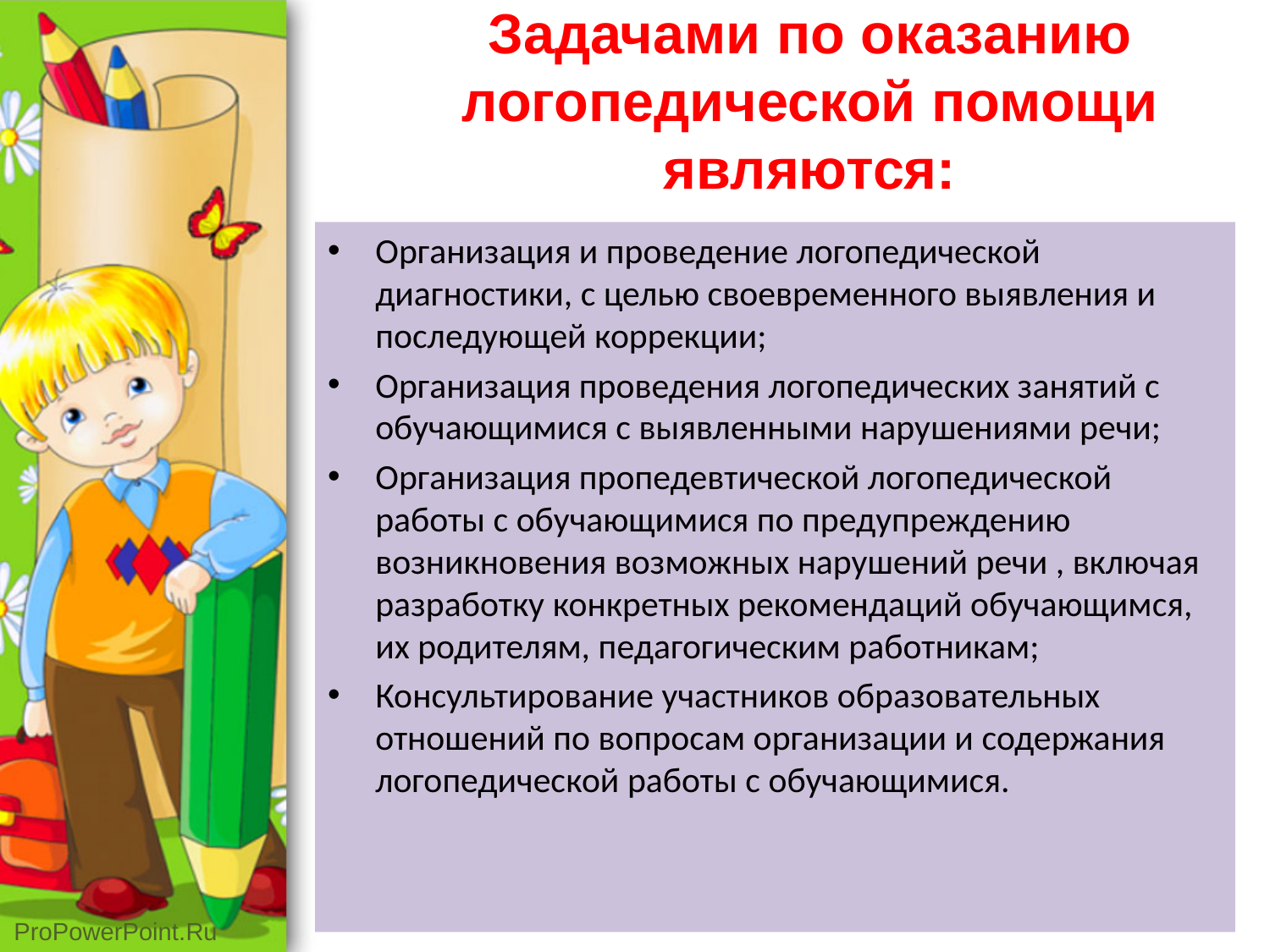

# Задачами по оказанию логопедической помощи являются:
Организация и проведение логопедической диагностики, с целью своевременного выявления и последующей коррекции;
Организация проведения логопедических занятий с обучающимися с выявленными нарушениями речи;
Организация пропедевтической логопедической работы с обучающимися по предупреждению возникновения возможных нарушений речи , включая разработку конкретных рекомендаций обучающимся, их родителям, педагогическим работникам;
Консультирование участников образовательных отношений по вопросам организации и содержания логопедической работы с обучающимися.